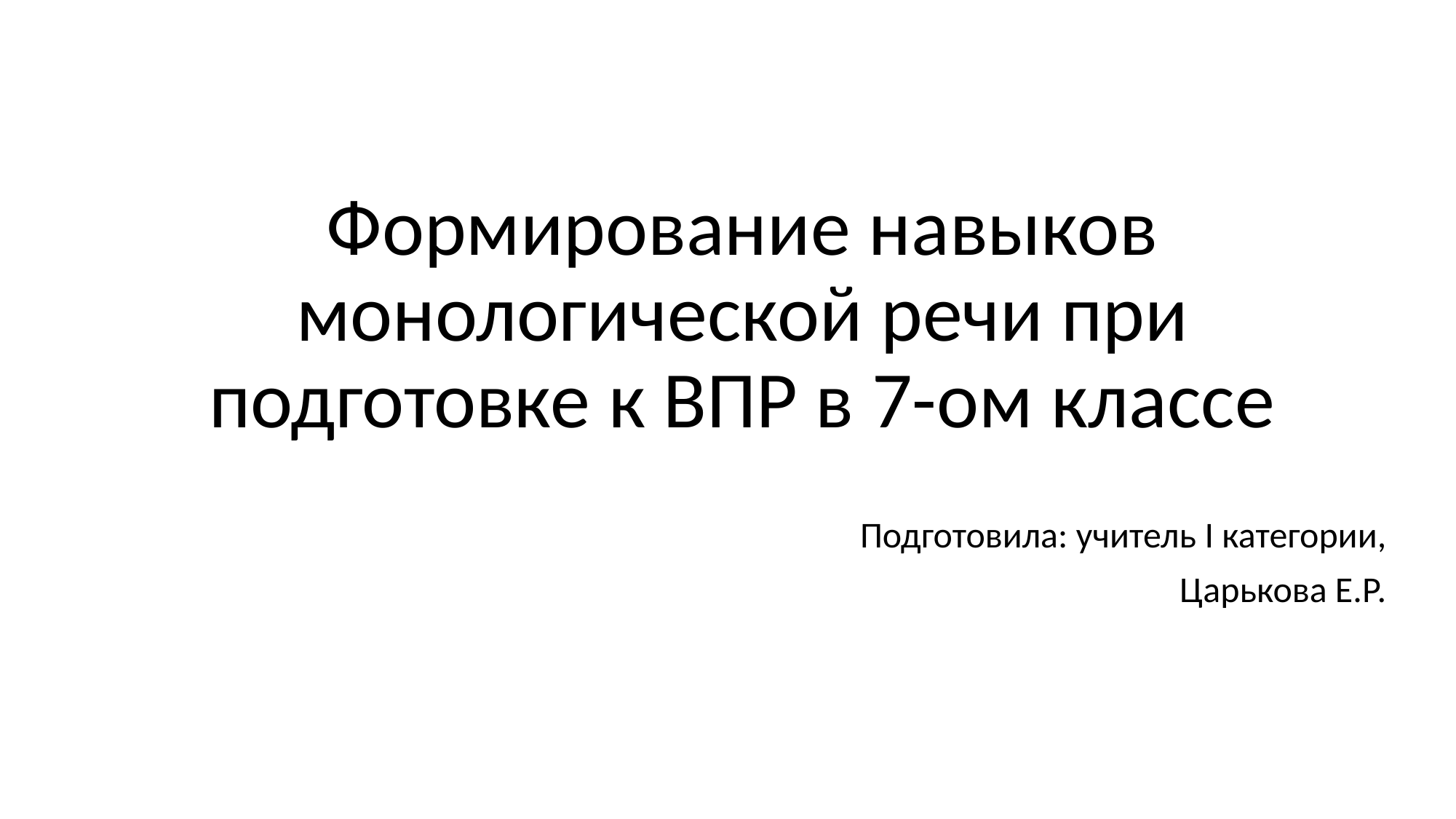

# Формирование навыков монологической речи при подготовке к ВПР в 7-ом классе
Подготовила: учитель I категории,
Царькова Е.Р.